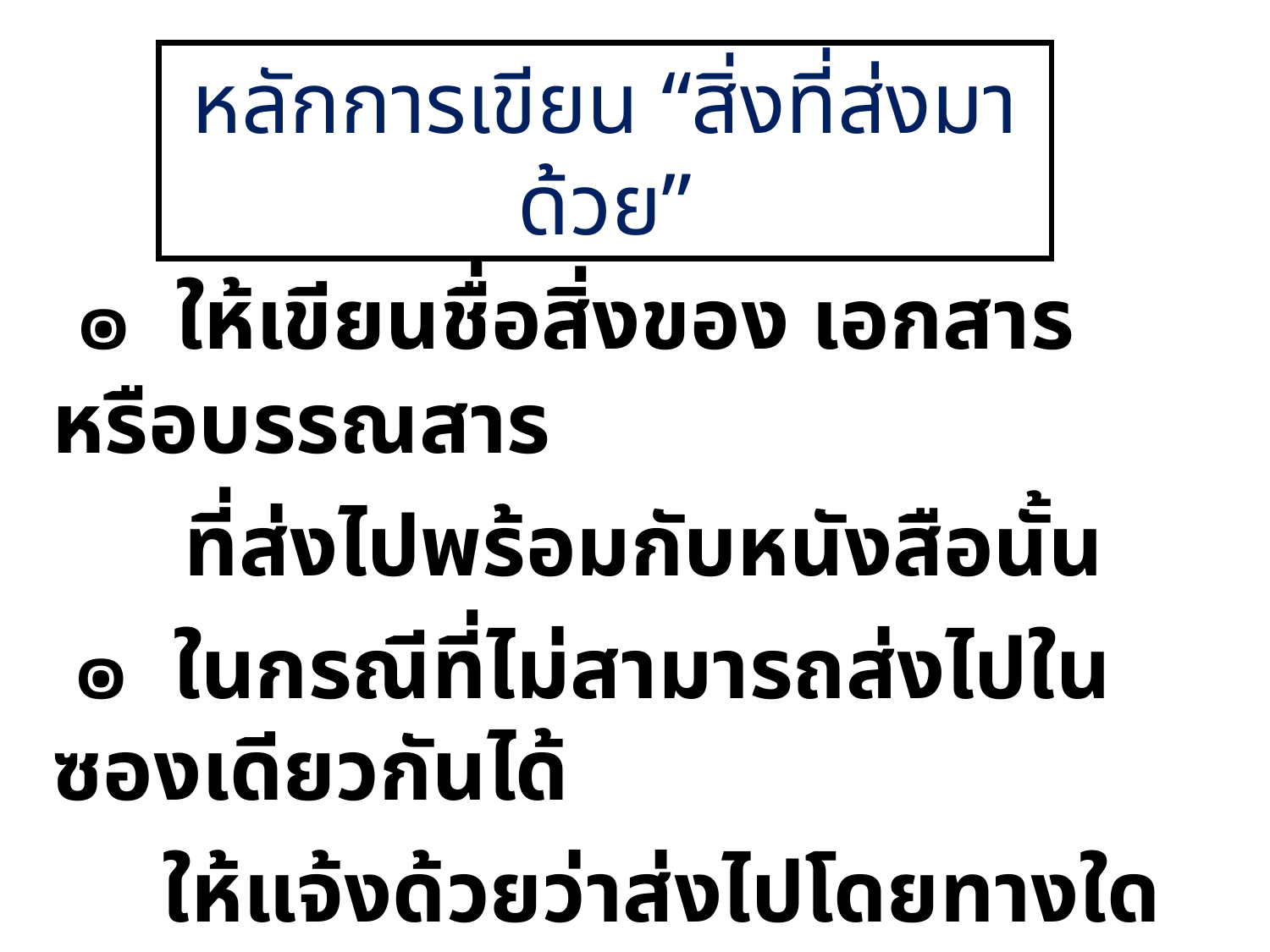

# หลักการเขียน “สิ่งที่ส่งมาด้วย”
 ๏  ให้เขียนชื่อสิ่งของ เอกสาร หรือบรรณสาร
      ที่ส่งไปพร้อมกับหนังสือนั้น
 ๏  ในกรณีที่ไม่สามารถส่งไปในซองเดียวกันได้
     ให้แจ้งด้วยว่าส่งไปโดยทางใด